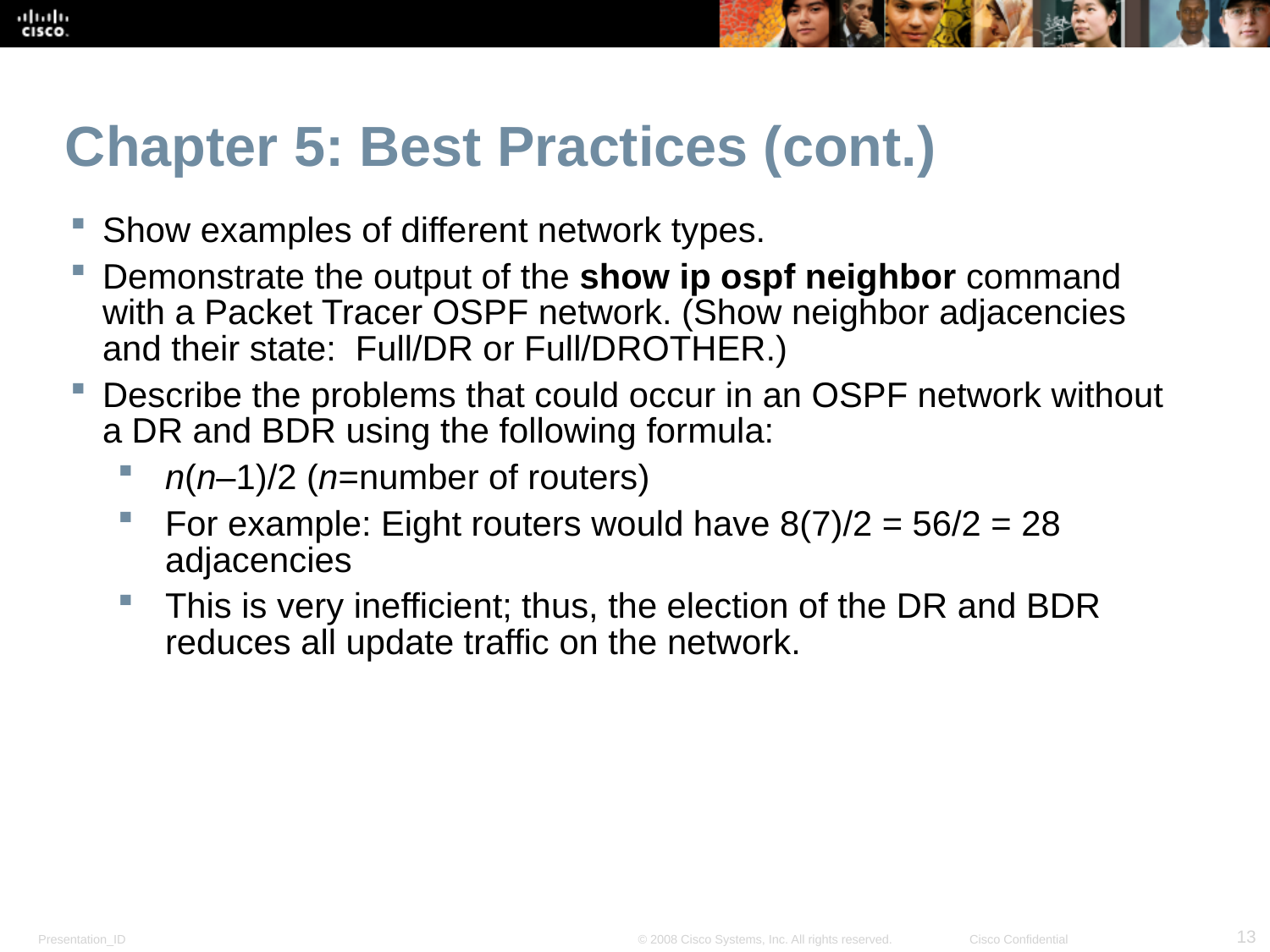

Chapter 5: Best Practices (cont.)
Show examples of different network types.
Demonstrate the output of the show ip ospf neighbor command with a Packet Tracer OSPF network. (Show neighbor adjacencies and their state:  Full/DR or Full/DROTHER.)
Describe the problems that could occur in an OSPF network without a DR and BDR using the following formula:
n(n–1)/2 (n=number of routers)
For example: Eight routers would have 8(7)/2 = 56/2 = 28 adjacencies
This is very inefficient; thus, the election of the DR and BDR reduces all update traffic on the network.